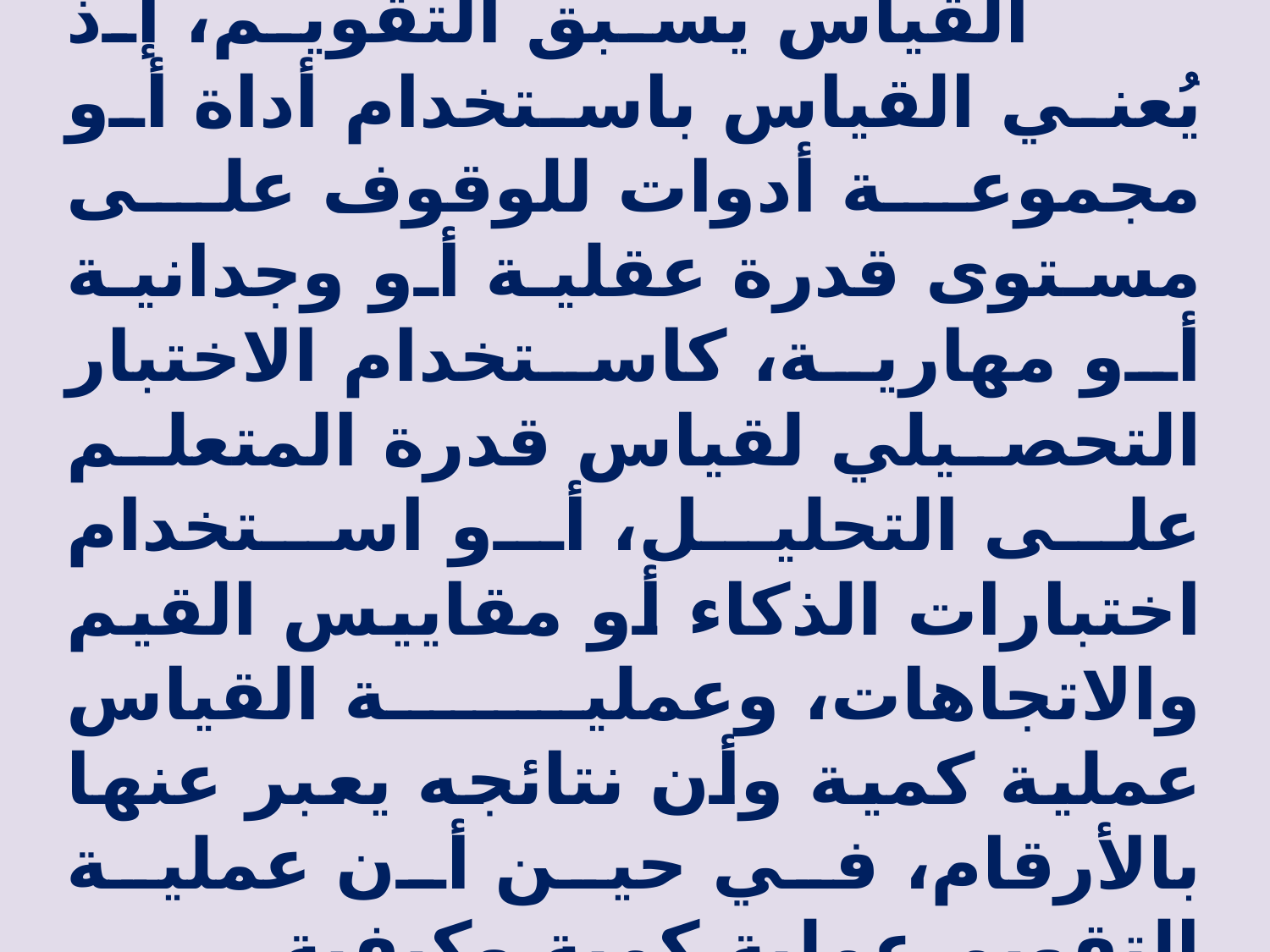

علاقة التقويم بالقياس:
       القياس يسبق التقويم، إذ يُعني القياس باستخدام أداة أو مجموعة أدوات للوقوف على مستوى قدرة عقلية أو وجدانية أو مهارية، كاستخدام الاختبار التحصيلي لقياس قدرة المتعلم على التحليل، أو استخدام اختبارات الذكاء أو مقاييس القيم والاتجاهات، وعملية القياس عملية كمية وأن نتائجه يعبر عنها بالأرقام، في حين أن عملية التقويم عملية كمية وكيفية.